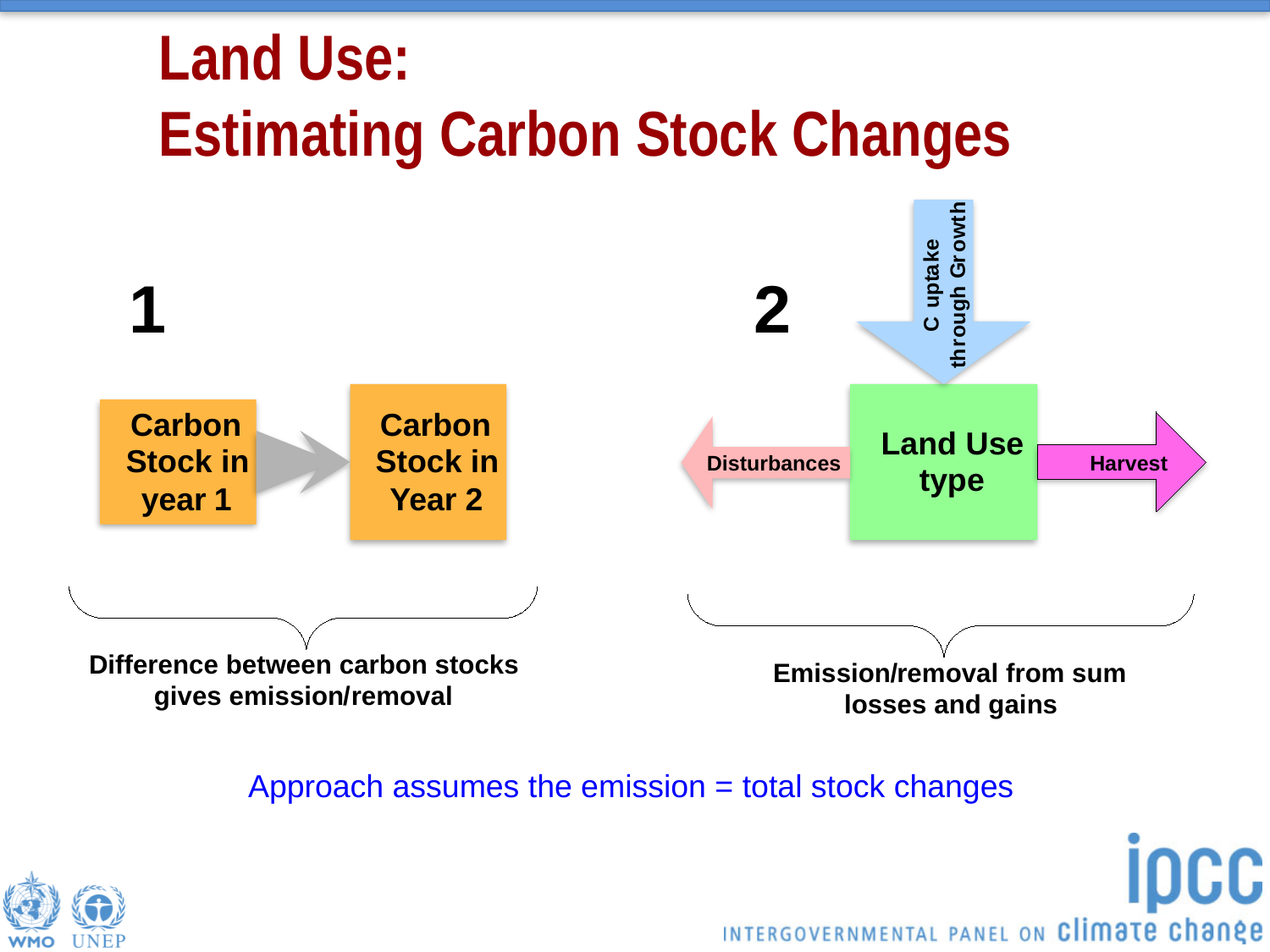

# Land Use: Estimating Carbon Stock Changes
h

t
w

e
o
k
r
a
G
t
1
2

p
h
u
g

u
C
o
r
h
t

Carbon
Carbon

Land Use

Stock in
Stock in
Disturbances
Harvest
type
year
1
Year
2

Difference between carbon stocks
Emission
/
removal from sum
gives emission
/
removal
losses and gains
Approach assumes the emission = total stock changes